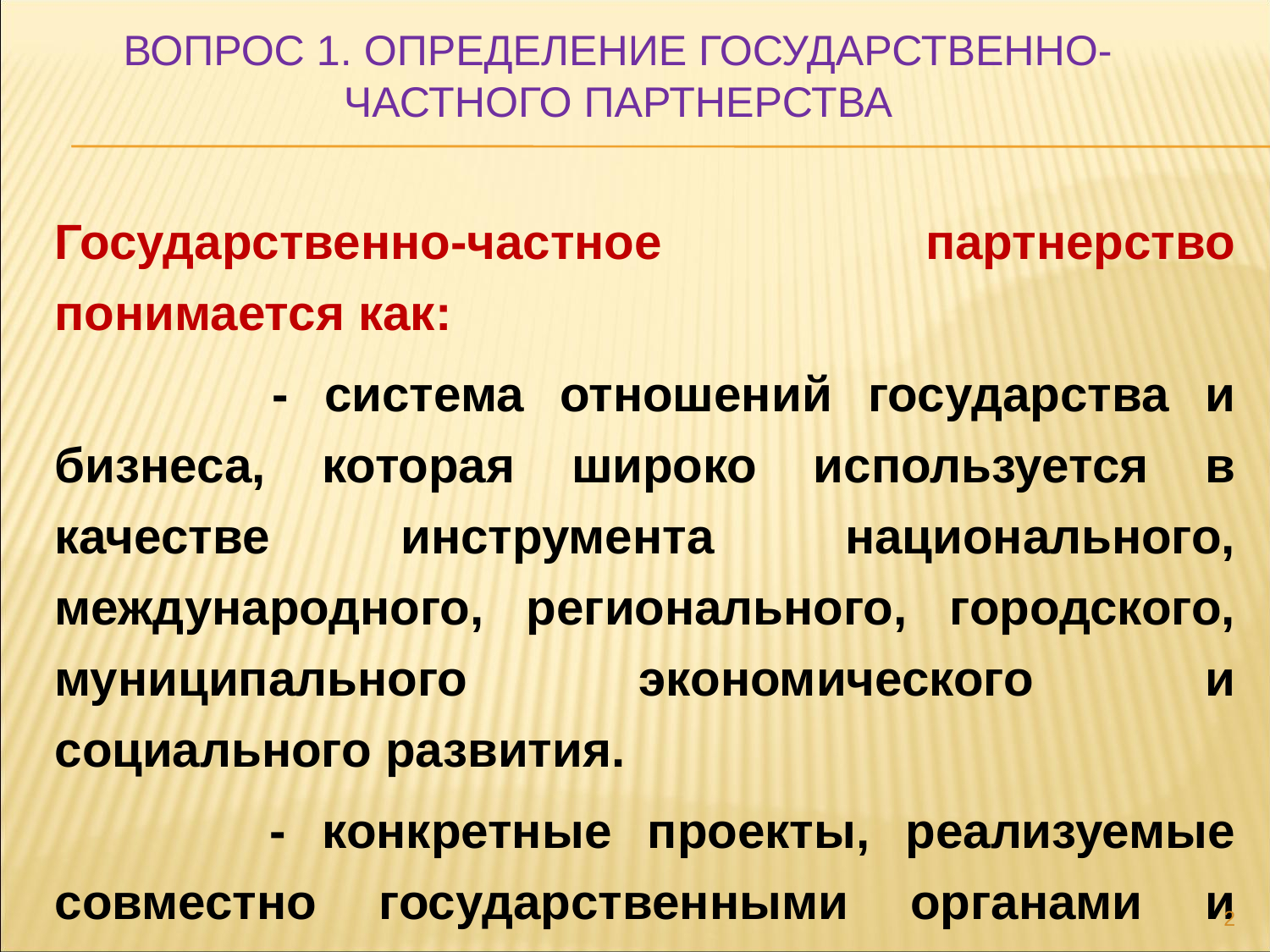

# Вопрос 1. определение государственно-частного партнерства
Государственно-частное партнерство понимается как:
      - система отношений государства и бизнеса, которая широко используется в качестве инструмента национального, международного, регионального, городского, муниципального экономического и социального развития.
      - конкретные проекты, реализуемые совместно государственными органами и частными компаниями на объектах государственной и муниципальной собственности.
2